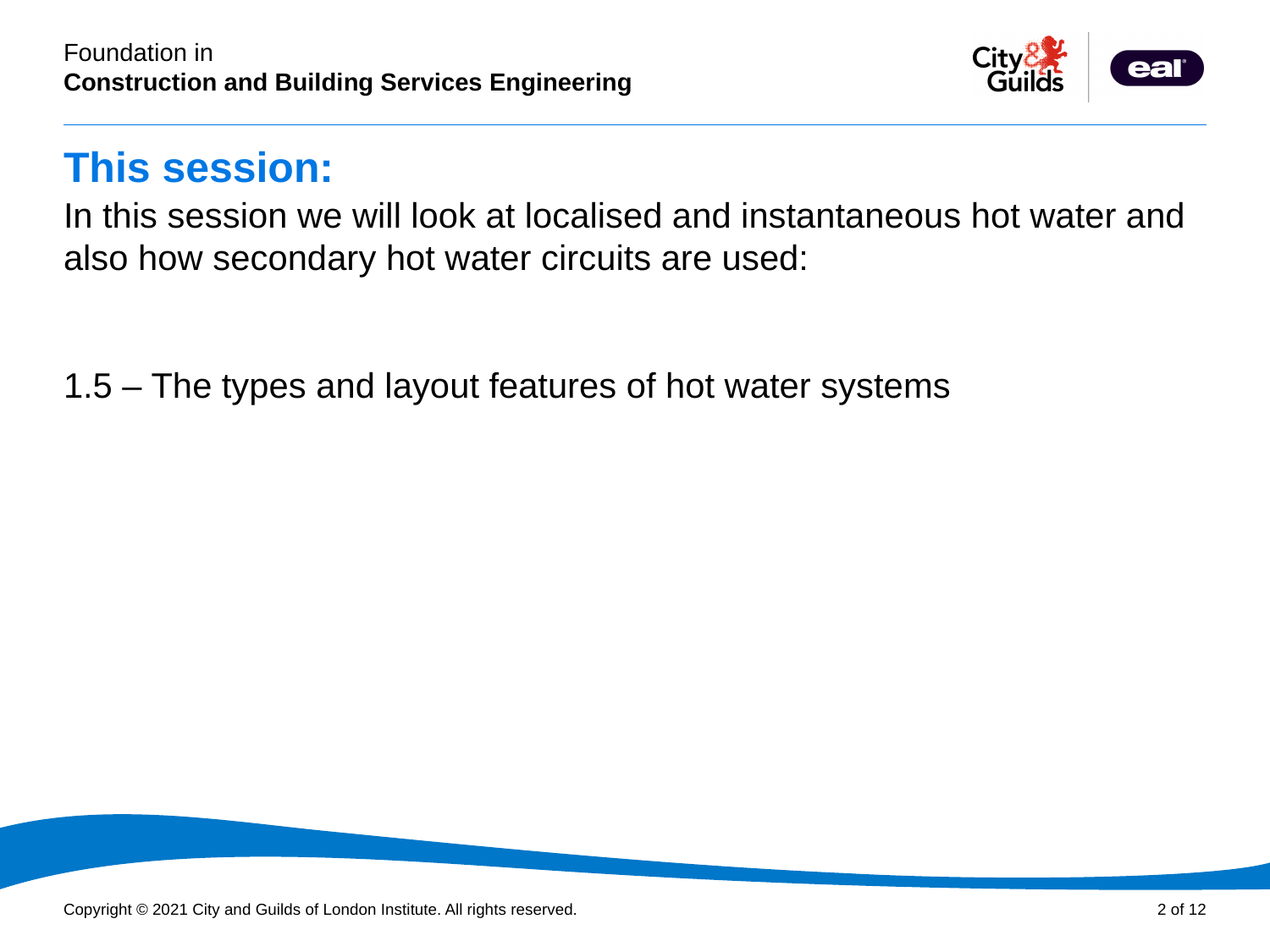

# This session:
In this session we will look at localised and instantaneous hot water and also how secondary hot water circuits are used:

1.5 – The types and layout features of hot water systems